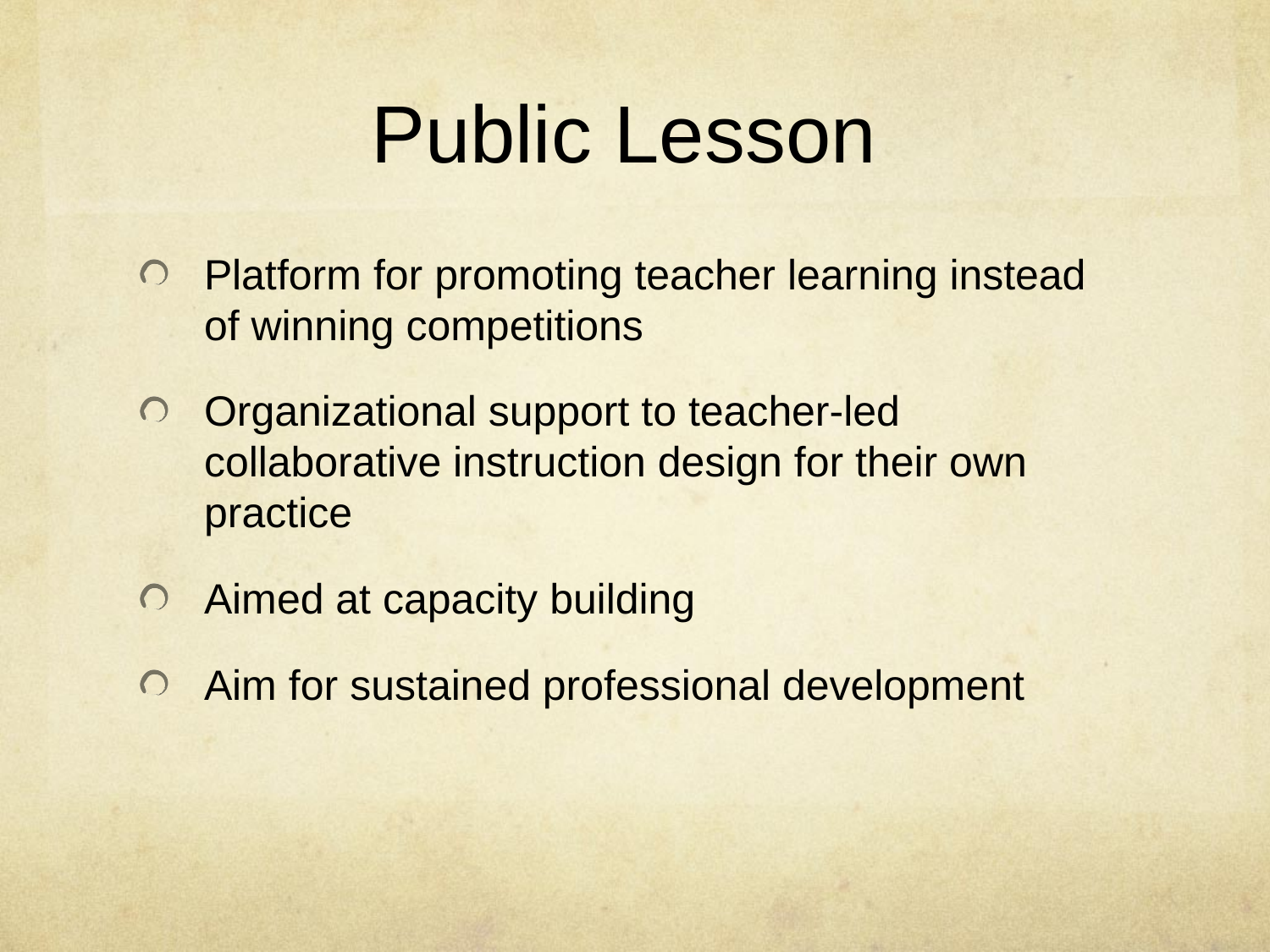

# Public Lesson
Platform for promoting teacher learning instead of winning competitions
Organizational support to teacher-led collaborative instruction design for their own practice
Aimed at capacity building
Aim for sustained professional development